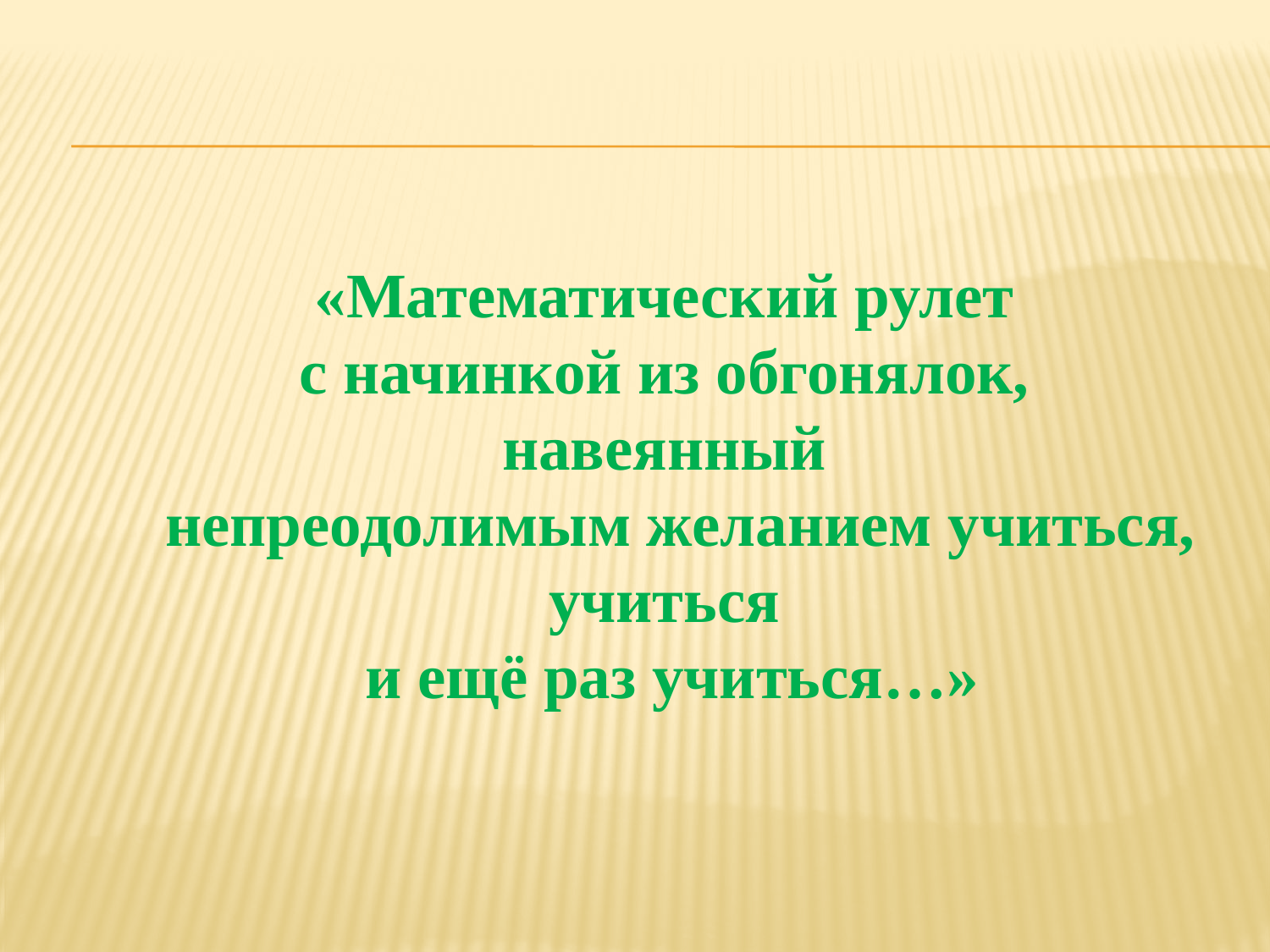

#

«Математический рулет
 с начинкой из обгонялок,
навеянный
   непреодолимым желанием учиться,
учиться
 и ещё раз учиться…»